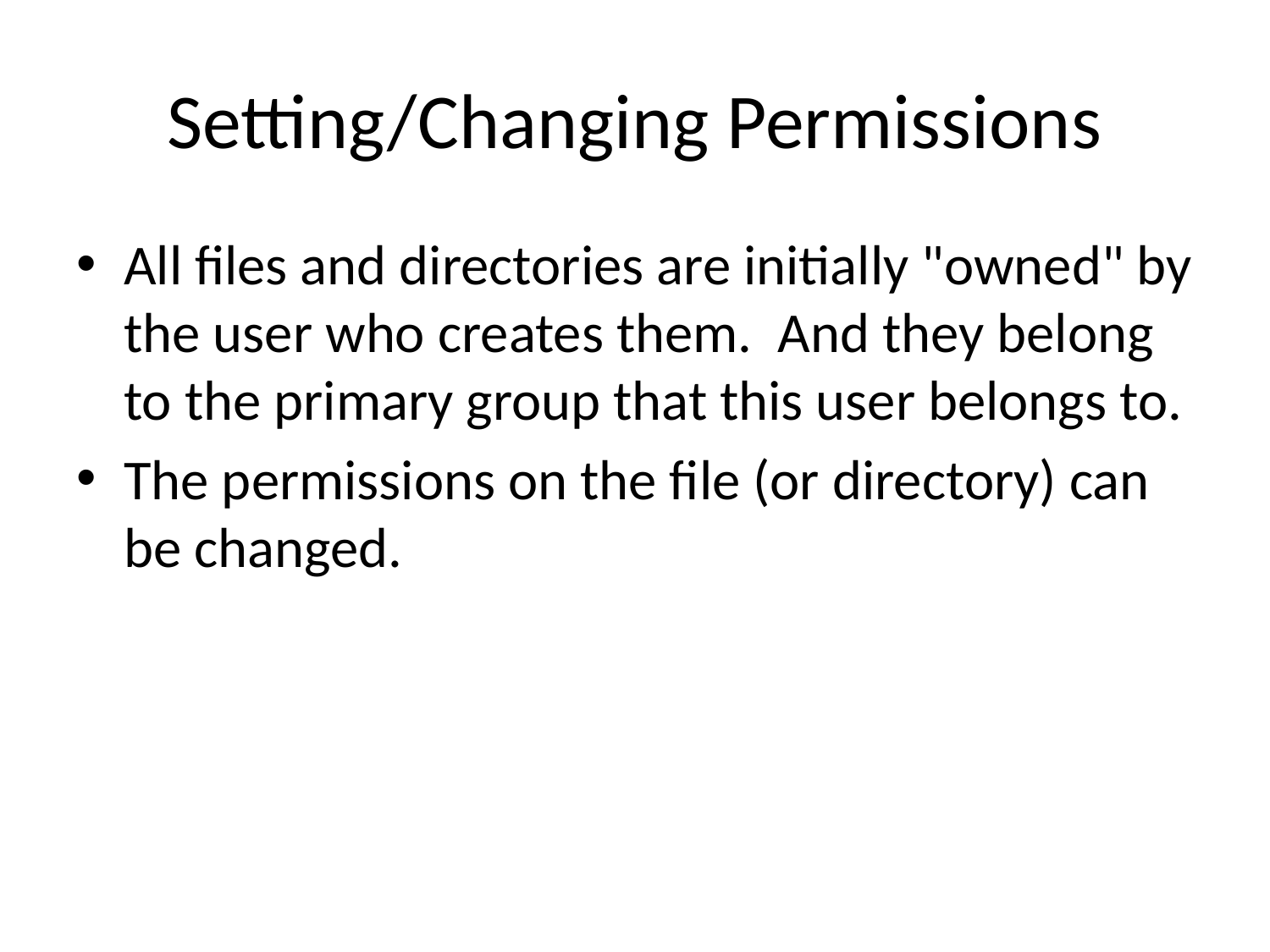

# Setting/Changing Permissions
All files and directories are initially "owned" by the user who creates them.  And they belong to the primary group that this user belongs to.
The permissions on the file (or directory) can be changed.